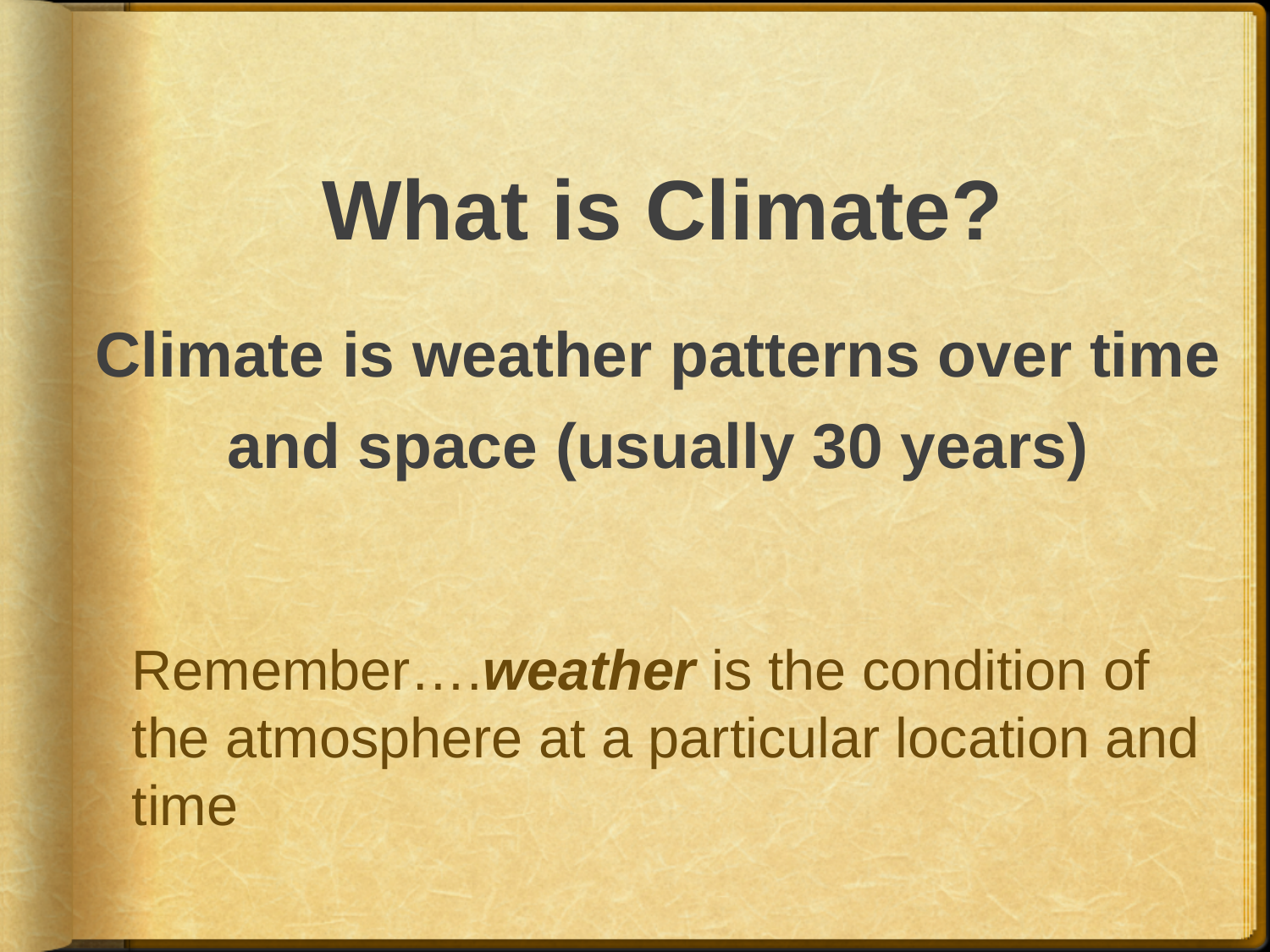

What is Climate?
Climate is weather patterns over time and space (usually 30 years)
Remember….weather is the condition of the atmosphere at a particular location and time